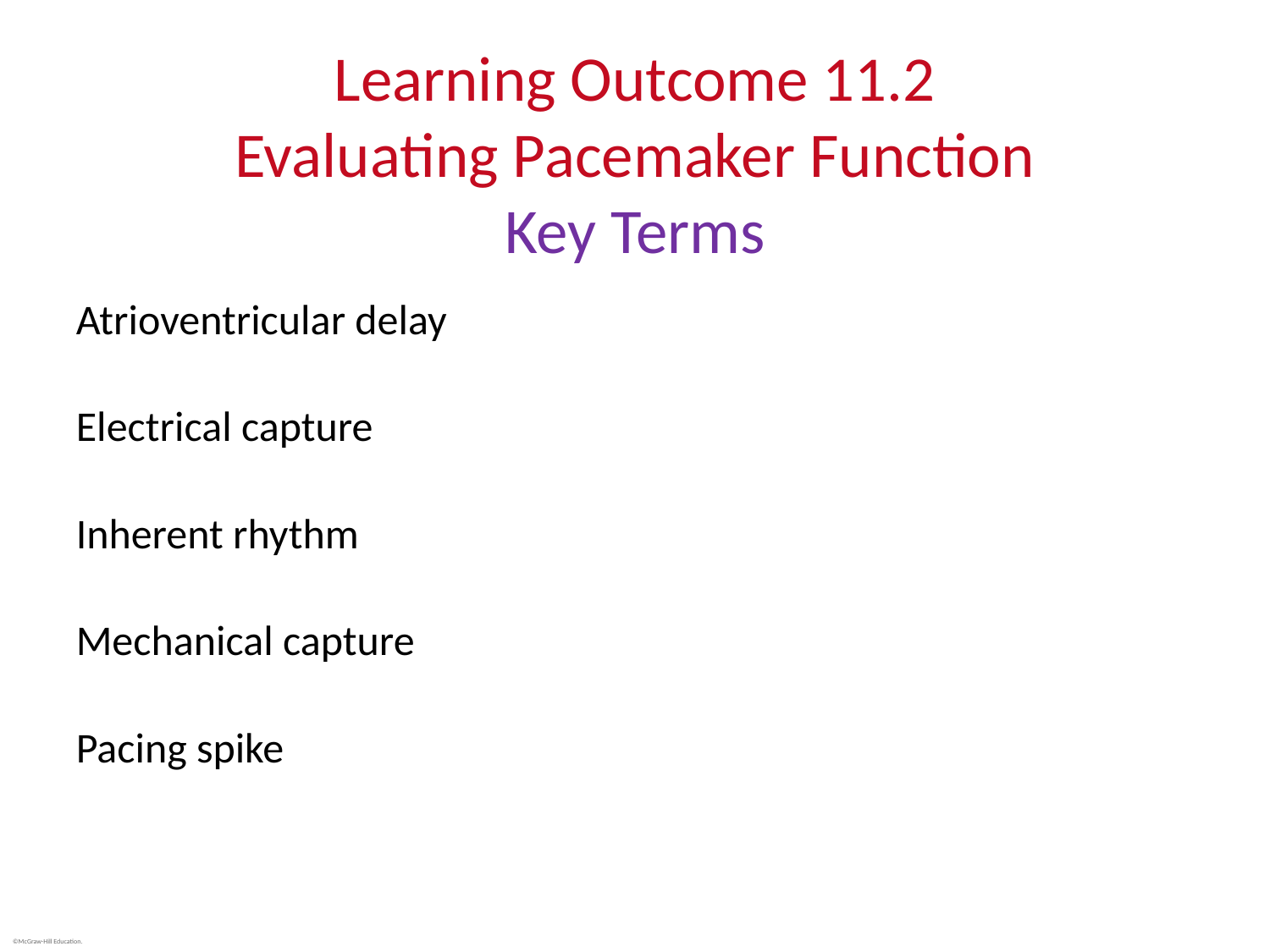

# Learning Outcome 11.2 Evaluating Pacemaker Function Key Terms
Atrioventricular delay
Electrical capture
Inherent rhythm
Mechanical capture
Pacing spike